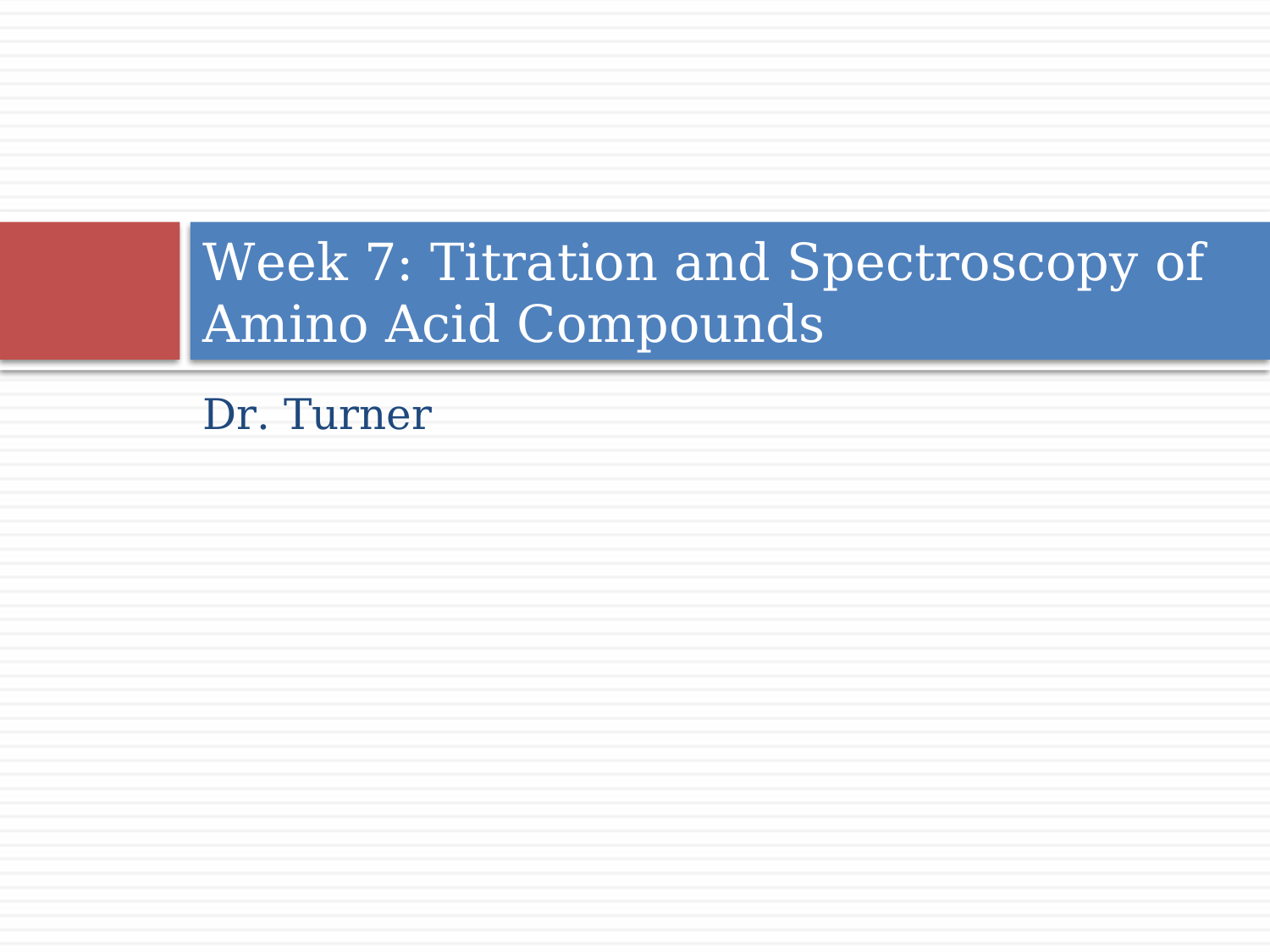

# Week 7: Titration and Spectroscopy of Amino Acid Compounds
Dr. Turner